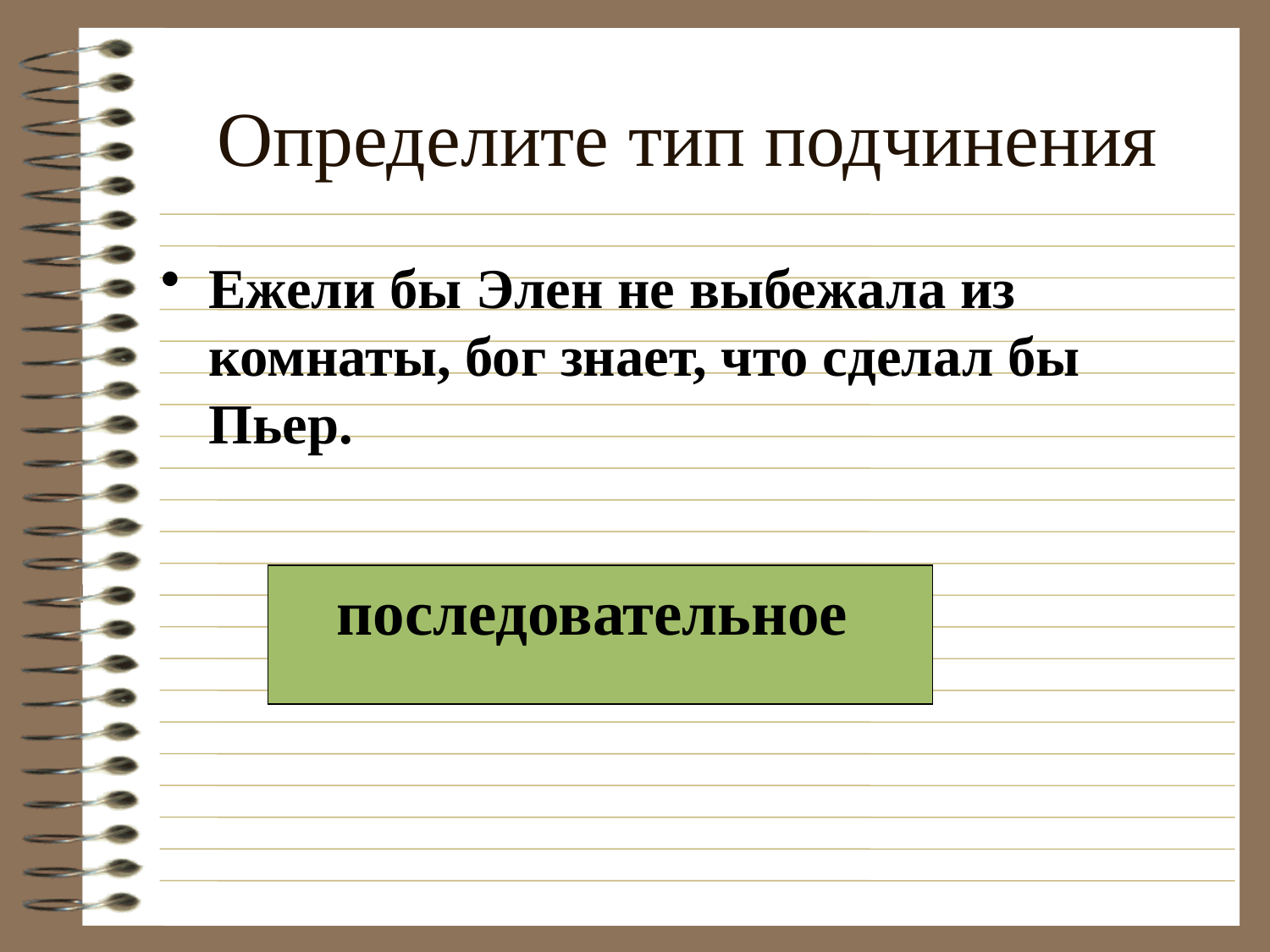

# Определите тип подчинения
Ежели бы Элен не выбежала из комнаты, бог знает, что сделал бы Пьер.
последовательное